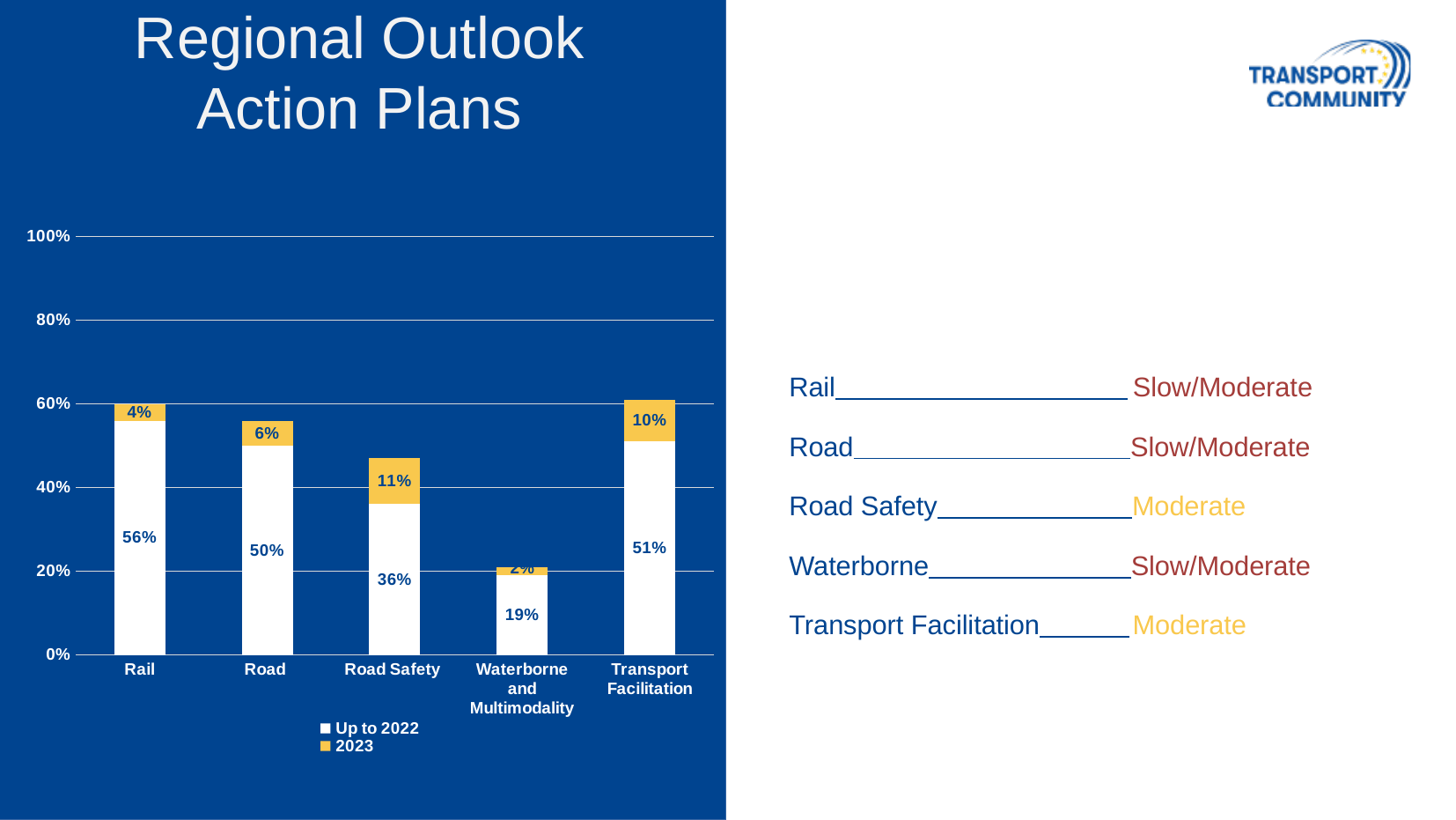

Regional Outlook
  Action Plans

### Chart

| Category | Up to 2022 | 2023 |
|---|---|---|
| Rail | 0.56 | 0.039999999999999925 |
| Road  | 0.5 | 0.06000000000000005 |
| Road Safety  | 0.36 | 0.10999999999999999 |
| Waterborne and Multimodality | 0.19 | 0.01999999999999999 |
| Transport Facilitation | 0.51 | 0.1 |
Rail                                        Slow/Moderate​
Road                                     Slow/Moderate ​
Road Safety                          Moderate​
Waterborne                           Slow/Moderate​
Transport Facilitation             Moderate